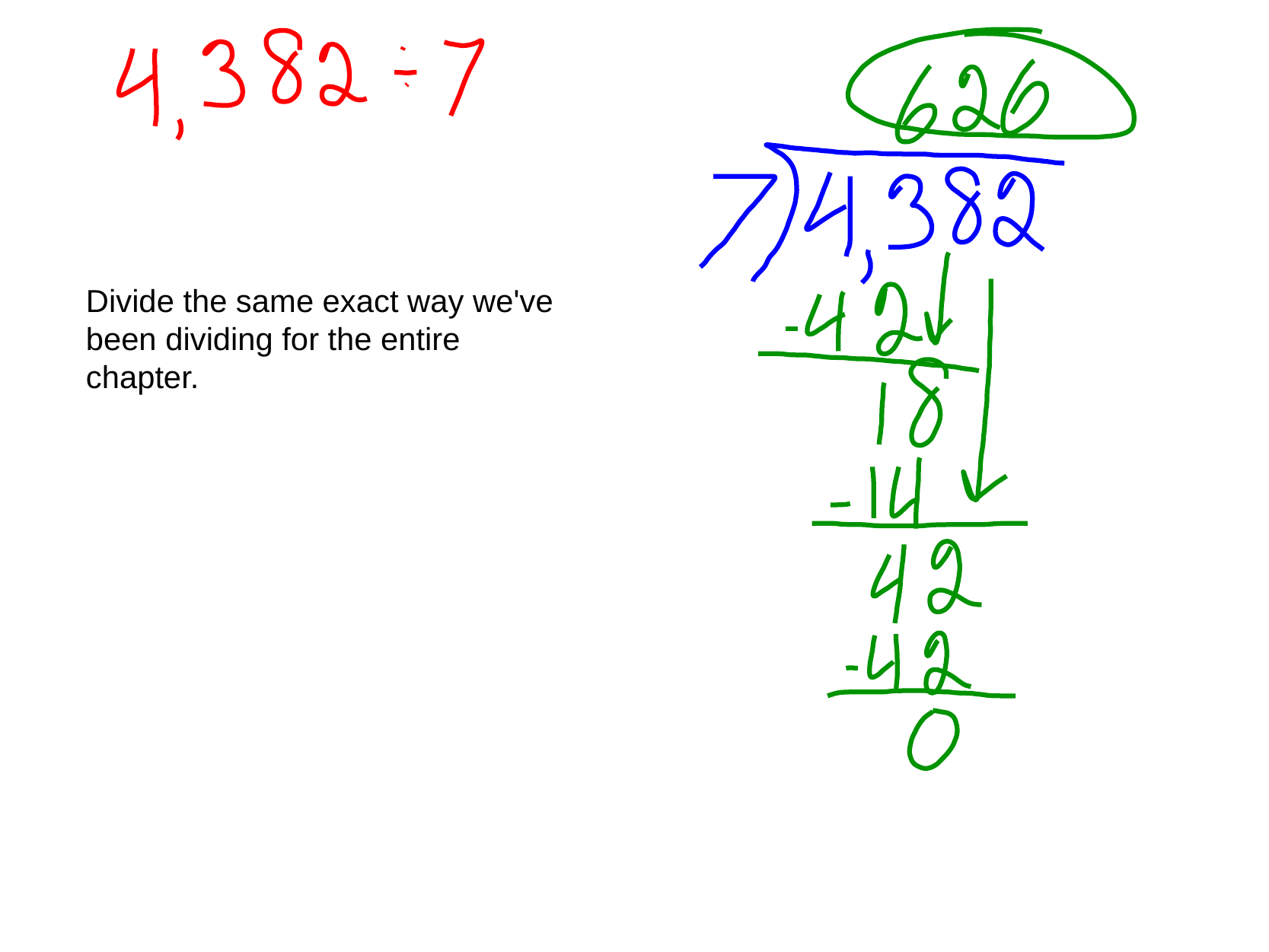

Divide the same exact way we've been dividing for the entire chapter.